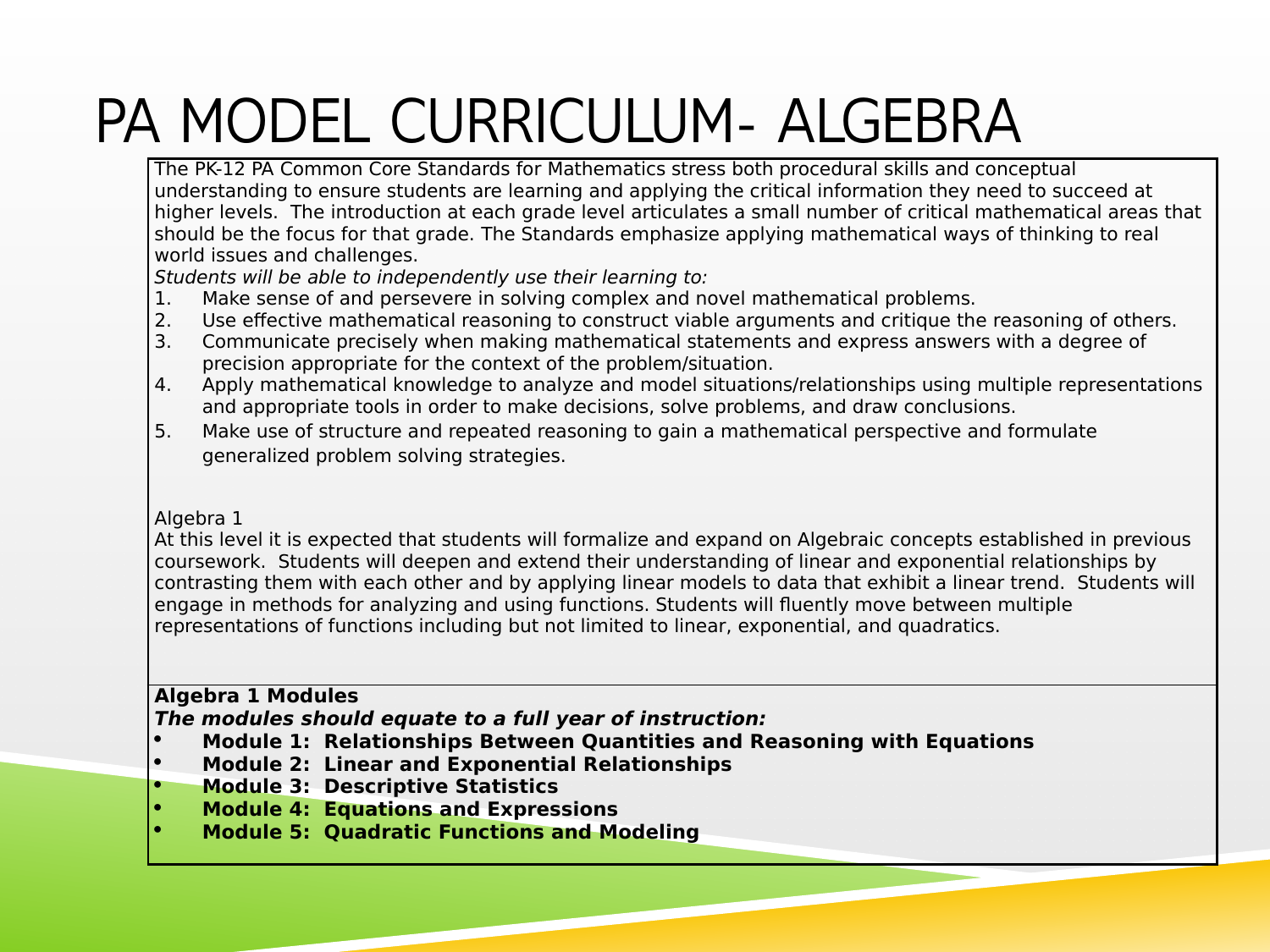

# PA Model Curriculum- Algebra
| The PK-12 PA Common Core Standards for Mathematics stress both procedural skills and conceptual understanding to ensure students are learning and applying the critical information they need to succeed at higher levels. The introduction at each grade level articulates a small number of critical mathematical areas that should be the focus for that grade. The Standards emphasize applying mathematical ways of thinking to real world issues and challenges. Students will be able to independently use their learning to: Make sense of and persevere in solving complex and novel mathematical problems. Use effective mathematical reasoning to construct viable arguments and critique the reasoning of others. Communicate precisely when making mathematical statements and express answers with a degree of precision appropriate for the context of the problem/situation. Apply mathematical knowledge to analyze and model situations/relationships using multiple representations and appropriate tools in order to make decisions, solve problems, and draw conclusions. Make use of structure and repeated reasoning to gain a mathematical perspective and formulate generalized problem solving strategies.   Algebra 1 At this level it is expected that students will formalize and expand on Algebraic concepts established in previous coursework. Students will deepen and extend their understanding of linear and exponential relationships by contrasting them with each other and by applying linear models to data that exhibit a linear trend. Students will engage in methods for analyzing and using functions. Students will fluently move between multiple representations of functions including but not limited to linear, exponential, and quadratics. |
| --- |
| Algebra 1 Modules The modules should equate to a full year of instruction: Module 1: Relationships Between Quantities and Reasoning with Equations Module 2: Linear and Exponential Relationships Module 3: Descriptive Statistics Module 4: Equations and Expressions Module 5: Quadratic Functions and Modeling |